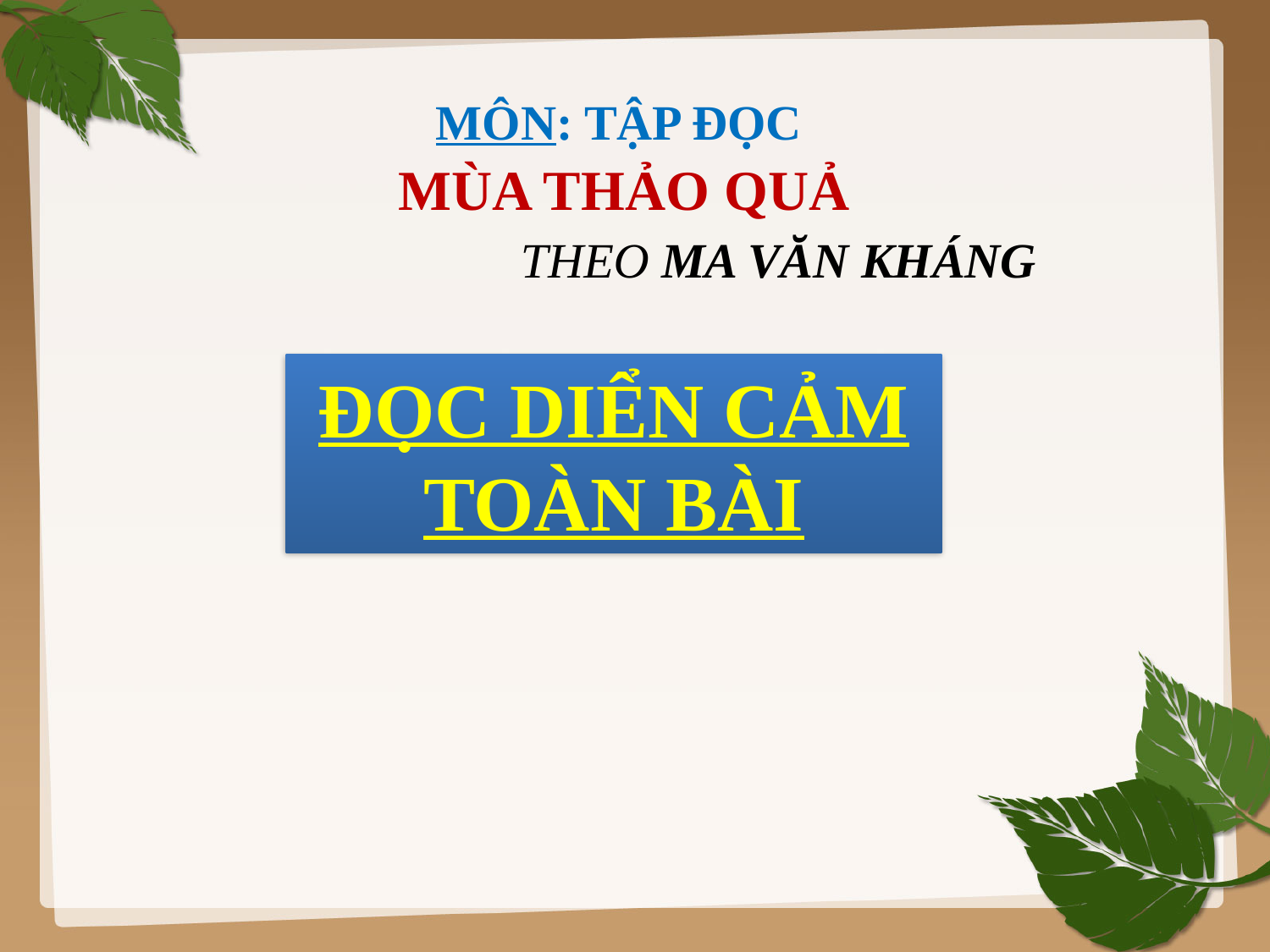

MÔN: TẬP ĐỌC

MÙA THẢO QUẢ
THEO MA VĂN KHÁNG
ĐỌC DIỂN CẢM
TOÀN BÀI